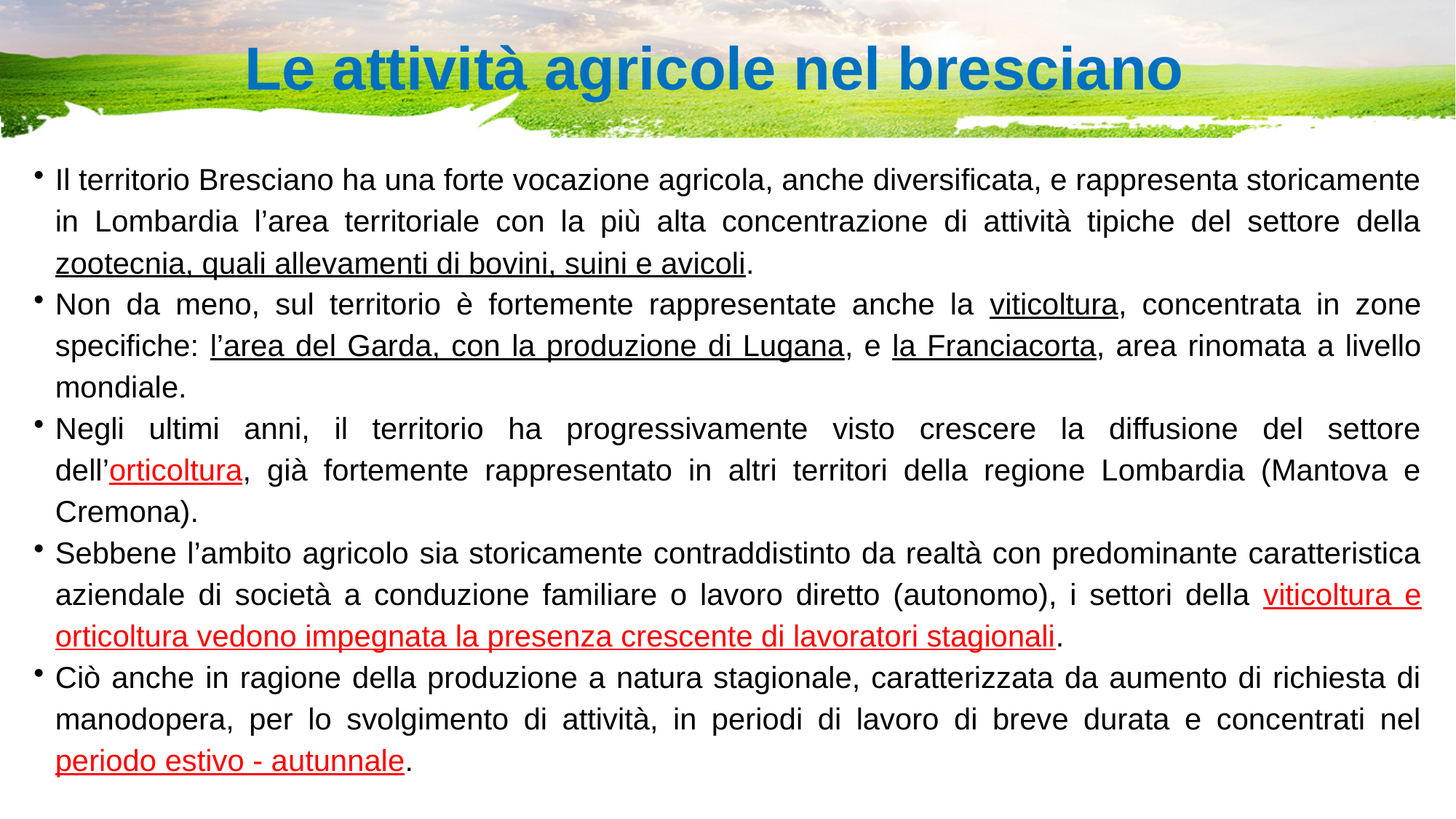

# Le attività agricole nel bresciano
Il territorio Bresciano ha una forte vocazione agricola, anche diversificata, e rappresenta storicamente in Lombardia l’area territoriale con la più alta concentrazione di attività tipiche del settore della zootecnia, quali allevamenti di bovini, suini e avicoli.
Non da meno, sul territorio è fortemente rappresentate anche la viticoltura, concentrata in zone specifiche: l’area del Garda, con la produzione di Lugana, e la Franciacorta, area rinomata a livello mondiale.
Negli ultimi anni, il territorio ha progressivamente visto crescere la diffusione del settore dell’orticoltura, già fortemente rappresentato in altri territori della regione Lombardia (Mantova e Cremona).
Sebbene l’ambito agricolo sia storicamente contraddistinto da realtà con predominante caratteristica aziendale di società a conduzione familiare o lavoro diretto (autonomo), i settori della viticoltura e orticoltura vedono impegnata la presenza crescente di lavoratori stagionali.
Ciò anche in ragione della produzione a natura stagionale, caratterizzata da aumento di richiesta di manodopera, per lo svolgimento di attività, in periodi di lavoro di breve durata e concentrati nel periodo estivo - autunnale.